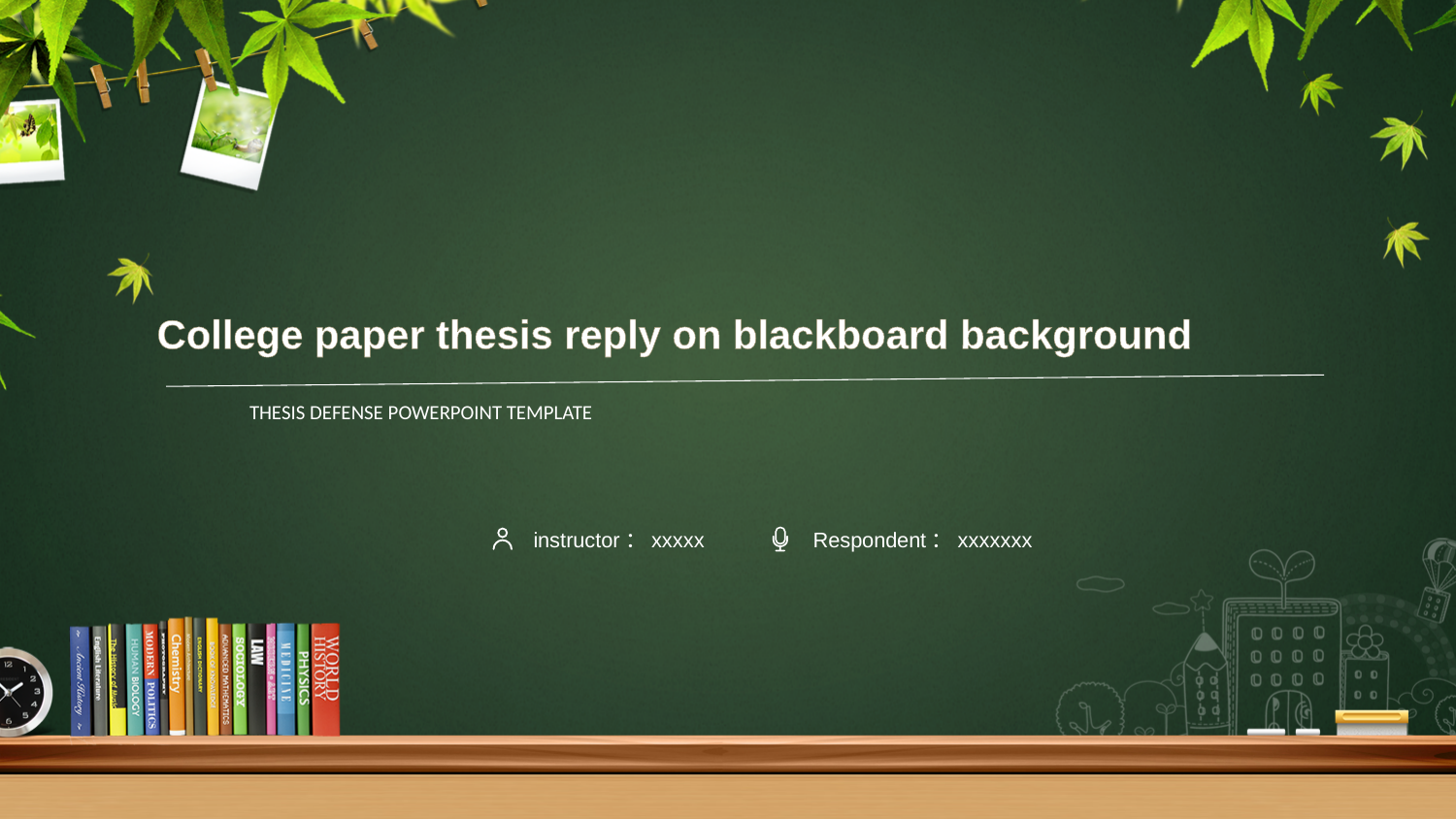

College paper thesis reply on blackboard background
THESIS DEFENSE POWERPOINT TEMPLATE
instructor：xxxxx
Respondent：xxxxxxx